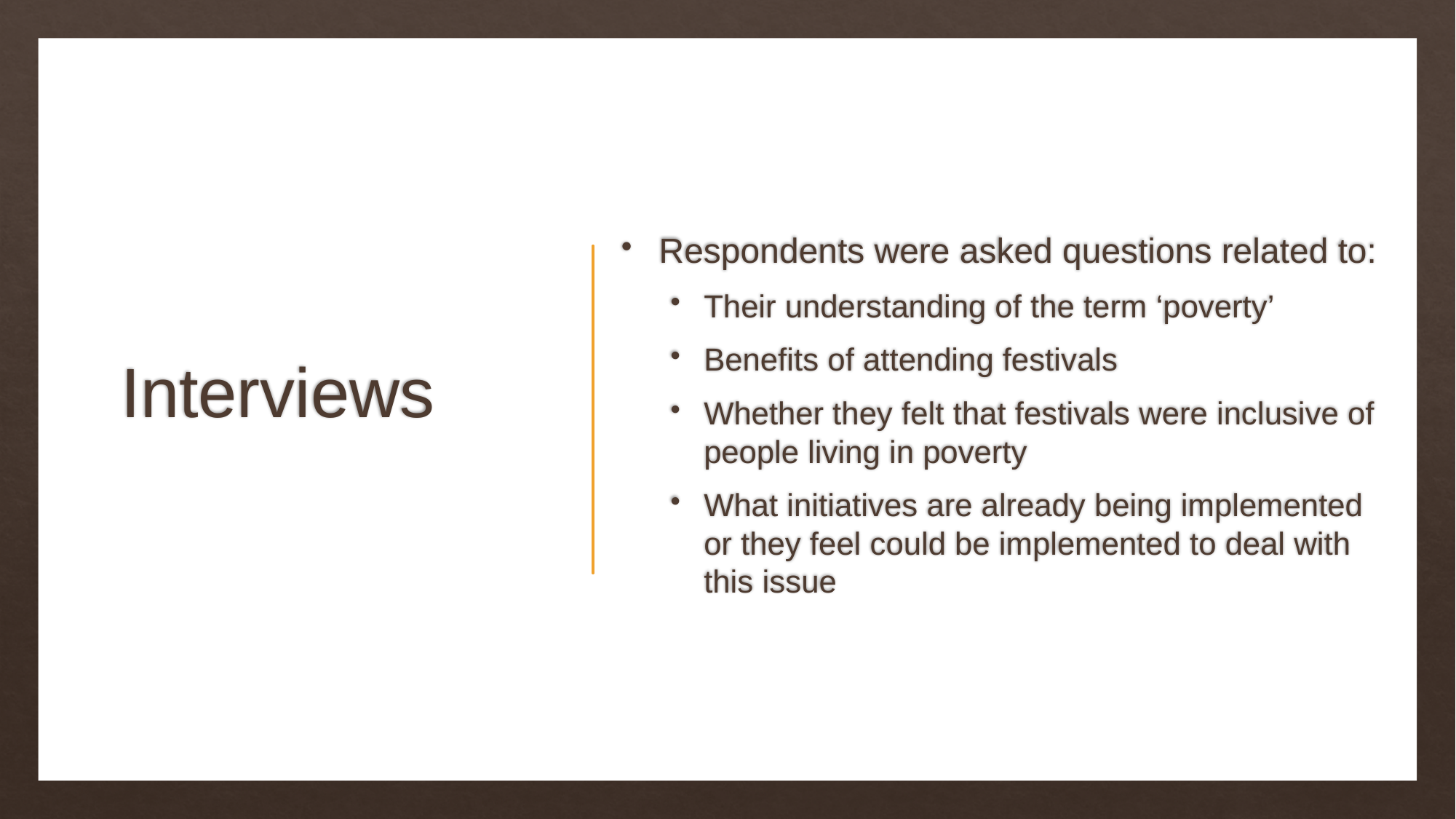

Respondents were asked questions related to:
Their understanding of the term ‘poverty’
Benefits of attending festivals
Whether they felt that festivals were inclusive of people living in poverty
What initiatives are already being implemented or they feel could be implemented to deal with this issue
# Interviews
AMI Conference 2023